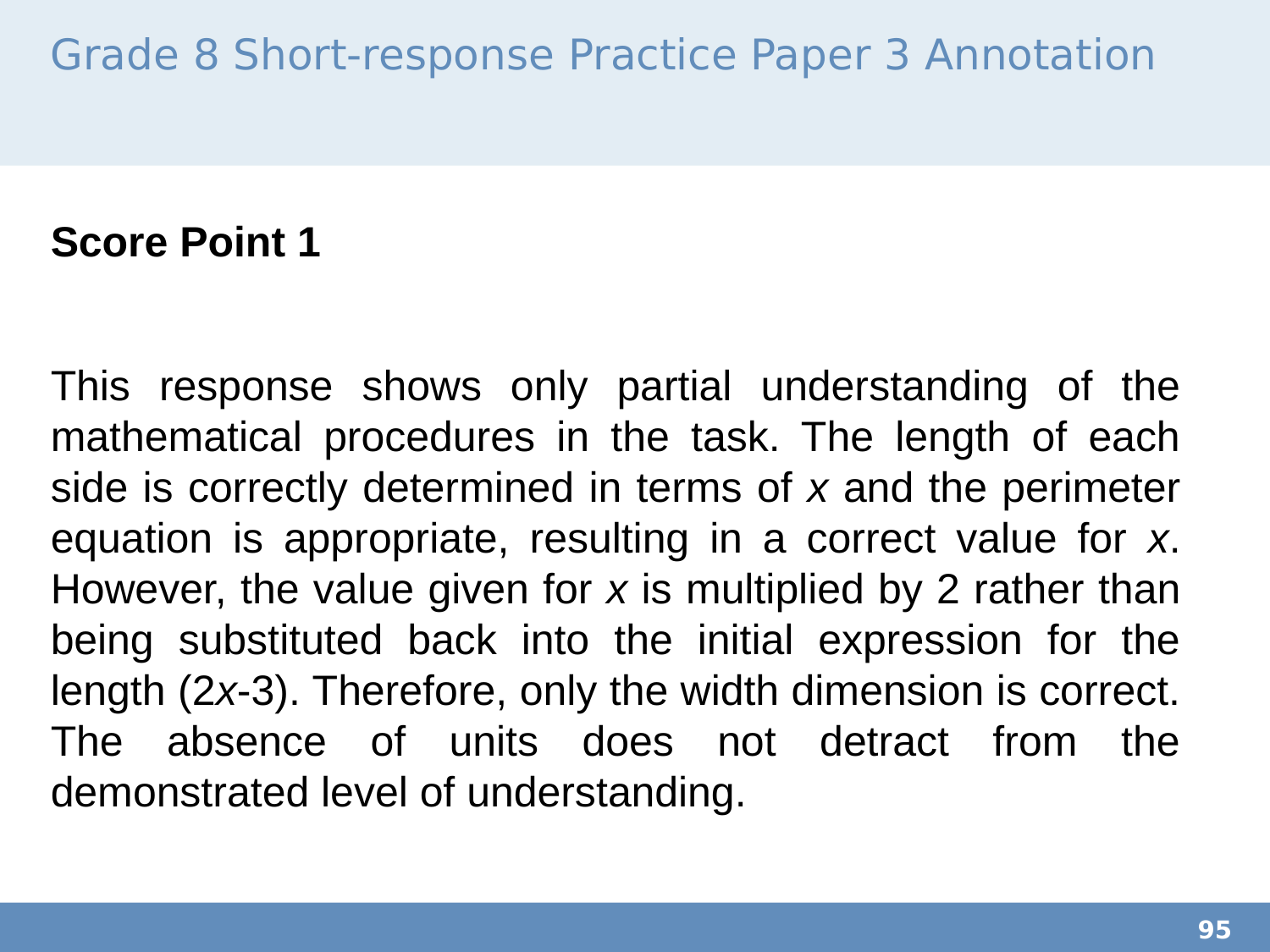

# Grade 8 Short-response Practice Paper 3 Annotation
Score Point 1

This response shows only partial understanding of the mathematical procedures in the task. The length of each side is correctly determined in terms of x and the perimeter equation is appropriate, resulting in a correct value for x. However, the value given for x is multiplied by 2 rather than being substituted back into the initial expression for the length (2x-3). Therefore, only the width dimension is correct. The absence of units does not detract from the demonstrated level of understanding.
95